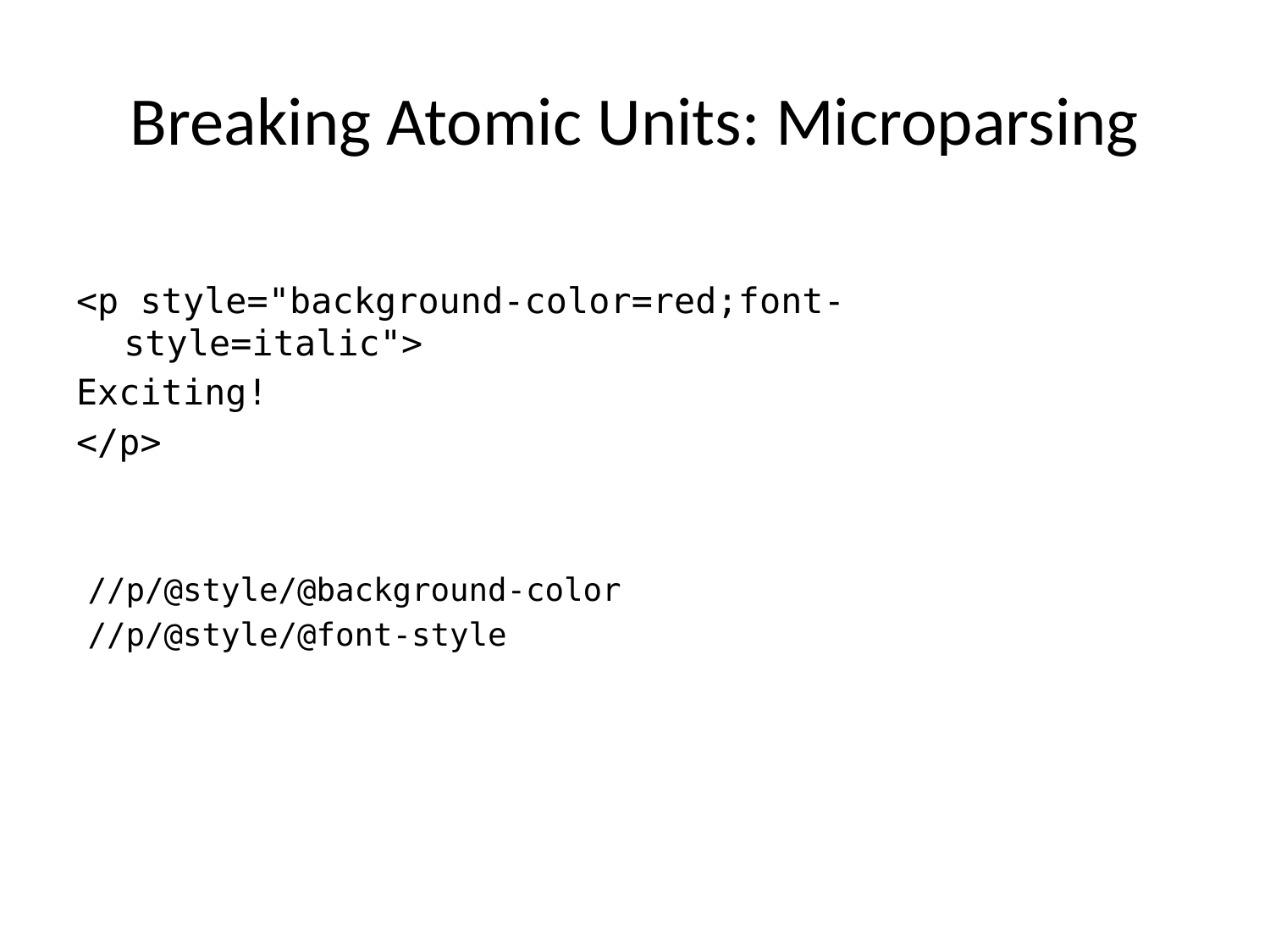

# Breaking Atomic Units: Microparsing

<p style="background-color=red;font-style=italic">
Exciting!
</p>
//p/@style/@background-color
//p/@style/@font-style